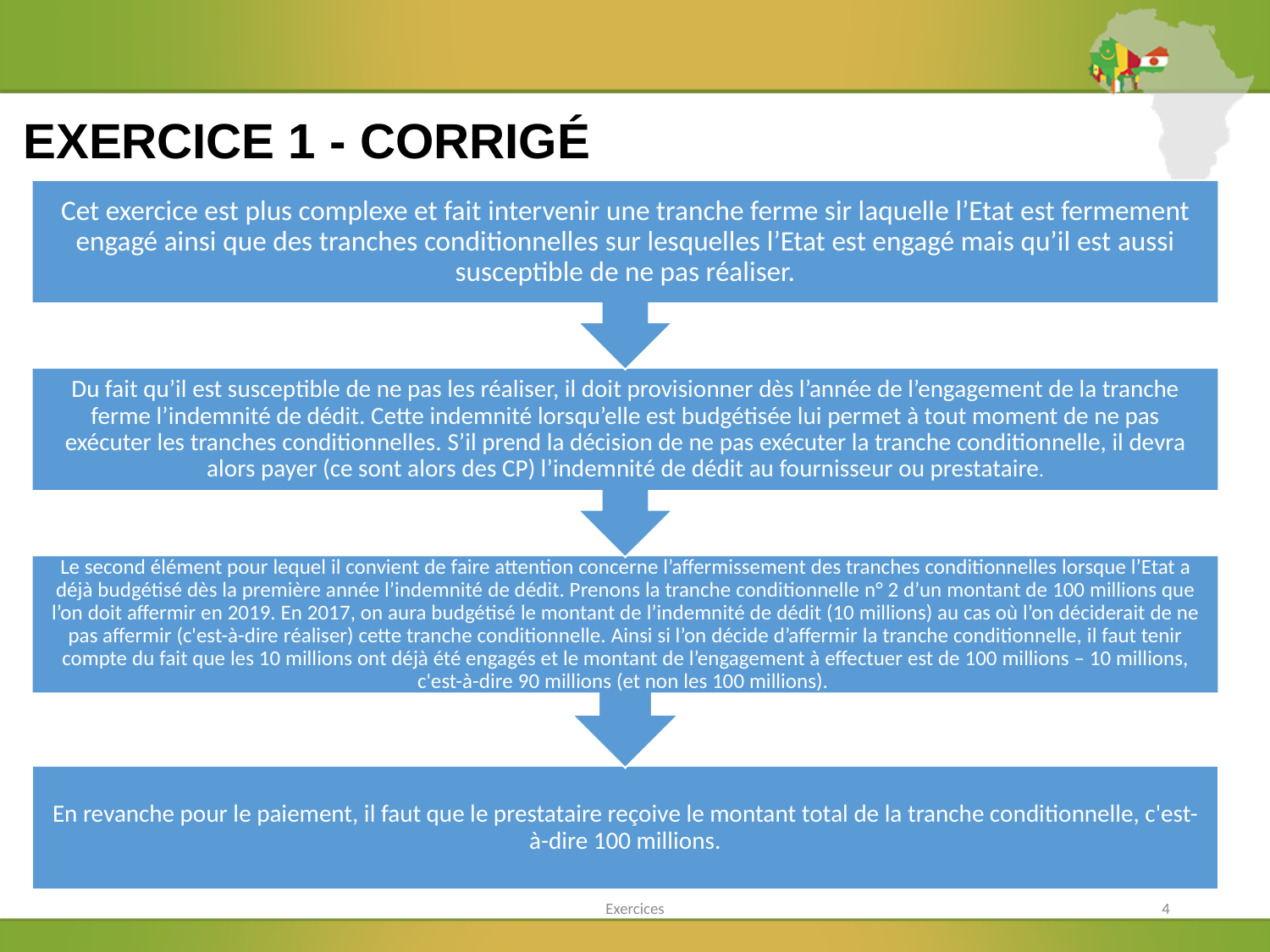

# EXERCICE 1 - CORRIGÉ
En revanche pour le paiement, il faut que le prestataire reçoive le montant total de la tranche conditionnelle, c'est-à-dire 100 millions.
Le second élément pour lequel il convient de faire attention concerne l’affermissement des tranches conditionnelles lorsque l’Etat a déjà budgétisé dès la première année l’indemnité de dédit. Prenons la tranche conditionnelle n° 2 d’un montant de 100 millions que l’on doit affermir en 2019. En 2017, on aura budgétisé le montant de l’indemnité de dédit (10 millions) au cas où l’on déciderait de ne pas affermir (c'est-à-dire réaliser) cette tranche conditionnelle. Ainsi si l’on décide d’affermir la tranche conditionnelle, il faut tenir compte du fait que les 10 millions ont déjà été engagés et le montant de l’engagement à effectuer est de 100 millions – 10 millions, c'est-à-dire 90 millions (et non les 100 millions).
Du fait qu’il est susceptible de ne pas les réaliser, il doit provisionner dès l’année de l’engagement de la tranche ferme l’indemnité de dédit. Cette indemnité lorsqu’elle est budgétisée lui permet à tout moment de ne pas exécuter les tranches conditionnelles. S’il prend la décision de ne pas exécuter la tranche conditionnelle, il devra alors payer (ce sont alors des CP) l’indemnité de dédit au fournisseur ou prestataire.
Cet exercice est plus complexe et fait intervenir une tranche ferme sir laquelle l’Etat est fermement engagé ainsi que des tranches conditionnelles sur lesquelles l’Etat est engagé mais qu’il est aussi susceptible de ne pas réaliser.
Exercices
4